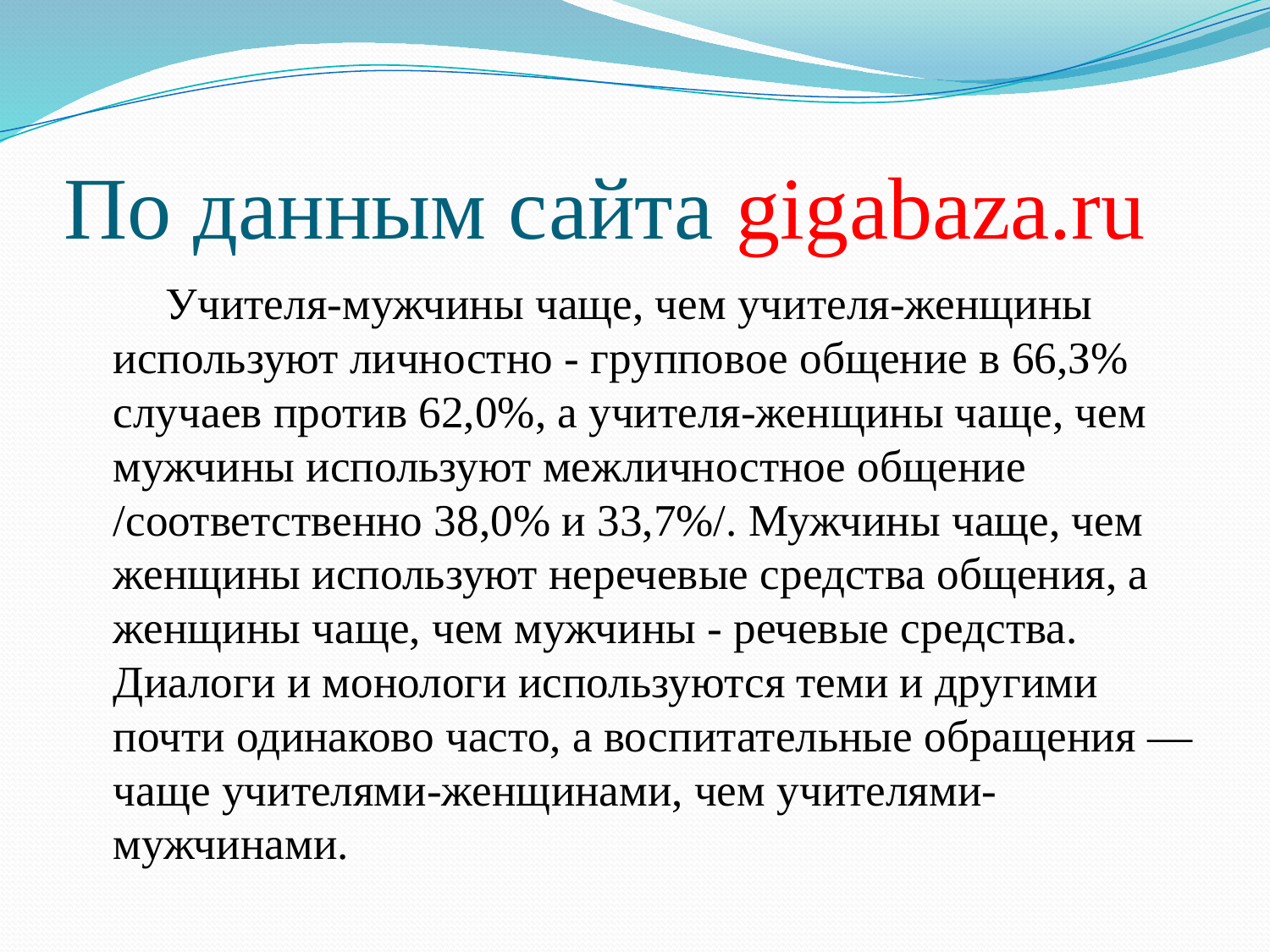

# По данным сайта gigabaza.ru
        Учителя-мужчины чаще, чем учителя-женщины используют личностно - групповое общение в 66,З% случаев против 62,0%, а учителя-женщины чаще, чем мужчины используют межличностное общение /соответственно 38,0% и 33,7%/. Мужчины чаще, чем женщины используют неречевые средства общения, а женщины чаще, чем мужчины - речевые средства. Диалоги и монологи используются теми и другими почти одинаково часто, а воспитательные обращения — чаще учителями-женщинами, чем учителями-мужчинами.